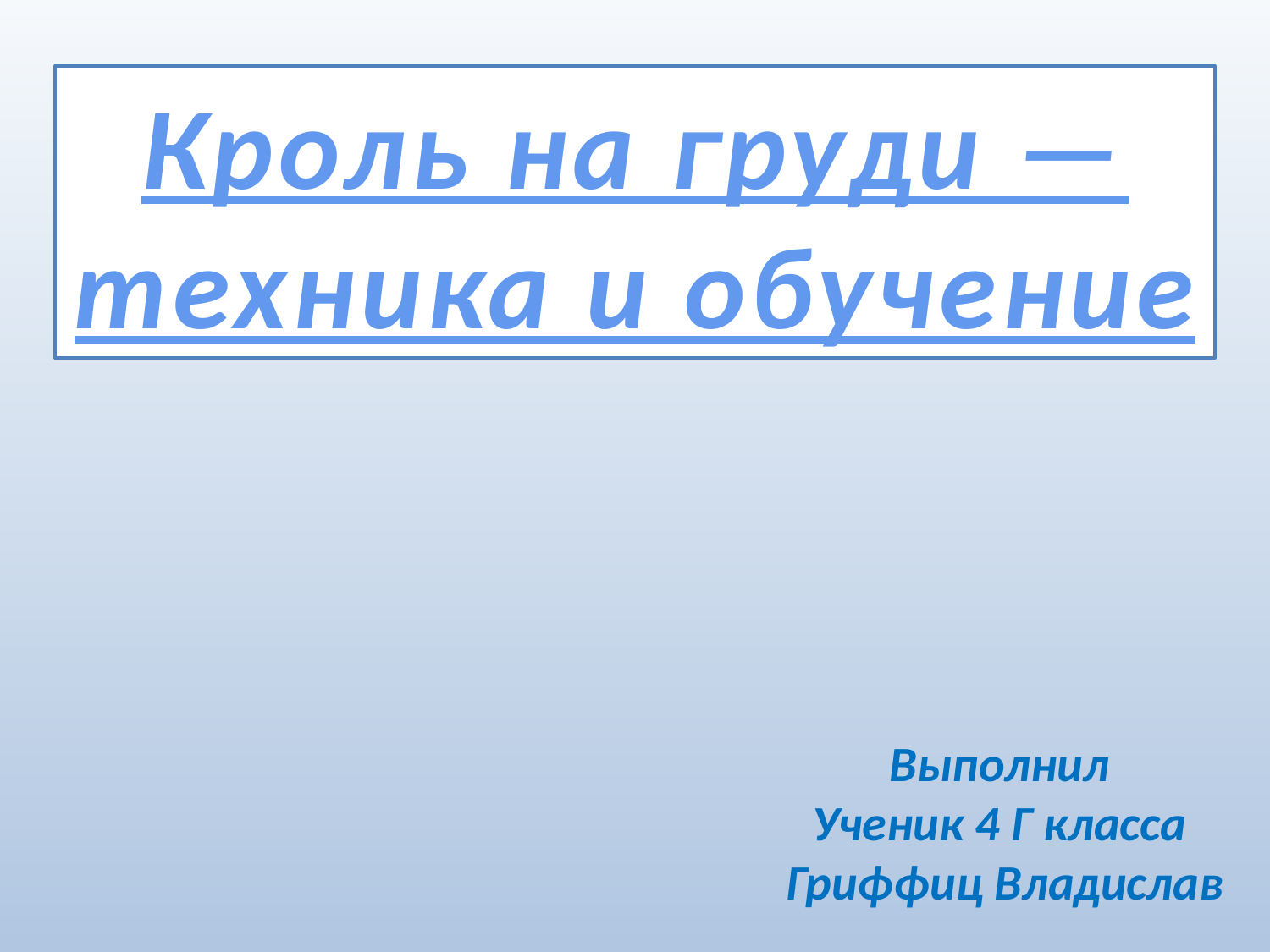

Кроль на груди — техника и обучение
Выполнил
Ученик 4 Г класса
Гриффиц Владислав